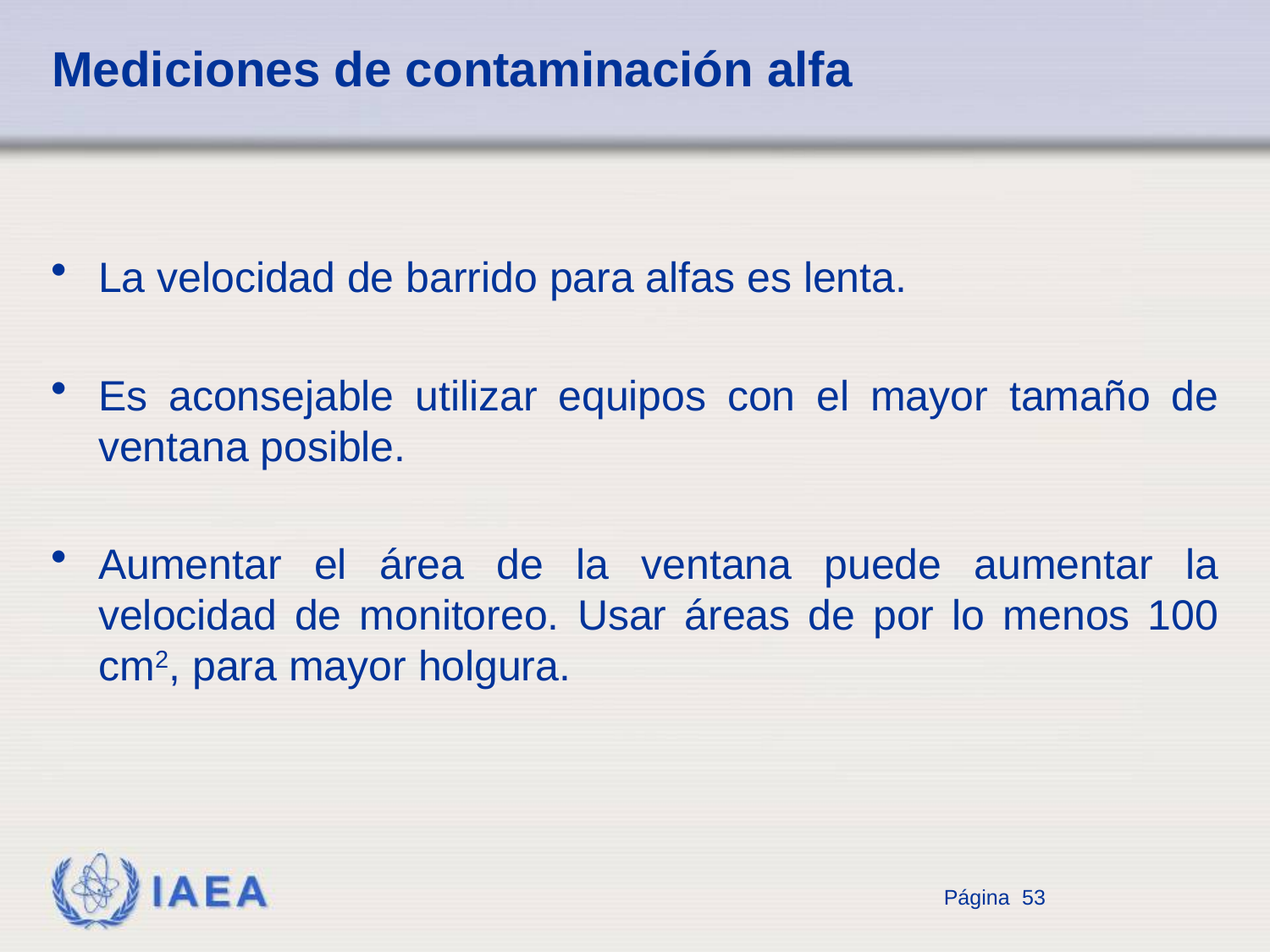

# Mediciones de contaminación alfa
La velocidad de barrido para alfas es lenta.

Es aconsejable utilizar equipos con el mayor tamaño de ventana posible.

Aumentar el área de la ventana puede aumentar la velocidad de monitoreo. Usar áreas de por lo menos 100 cm2, para mayor holgura.